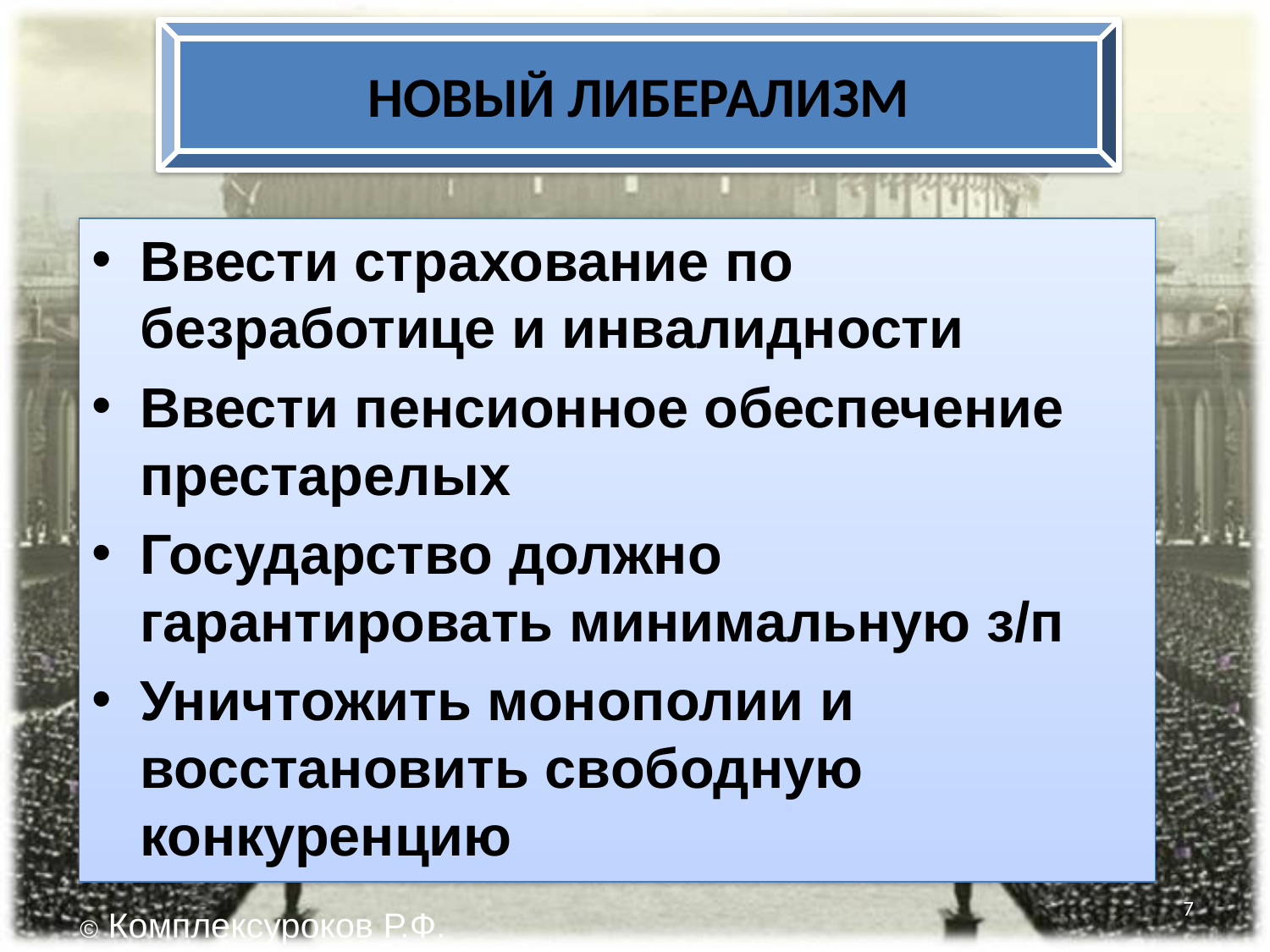

НОВЫЙ ЛИБЕРАЛИЗМ
Ввести страхование по безработице и инвалидности
Ввести пенсионное обеспечение престарелых
Государство должно гарантировать минимальную з/п
Уничтожить монополии и восстановить свободную конкуренцию
7
© Комплексуроков Р.Ф.